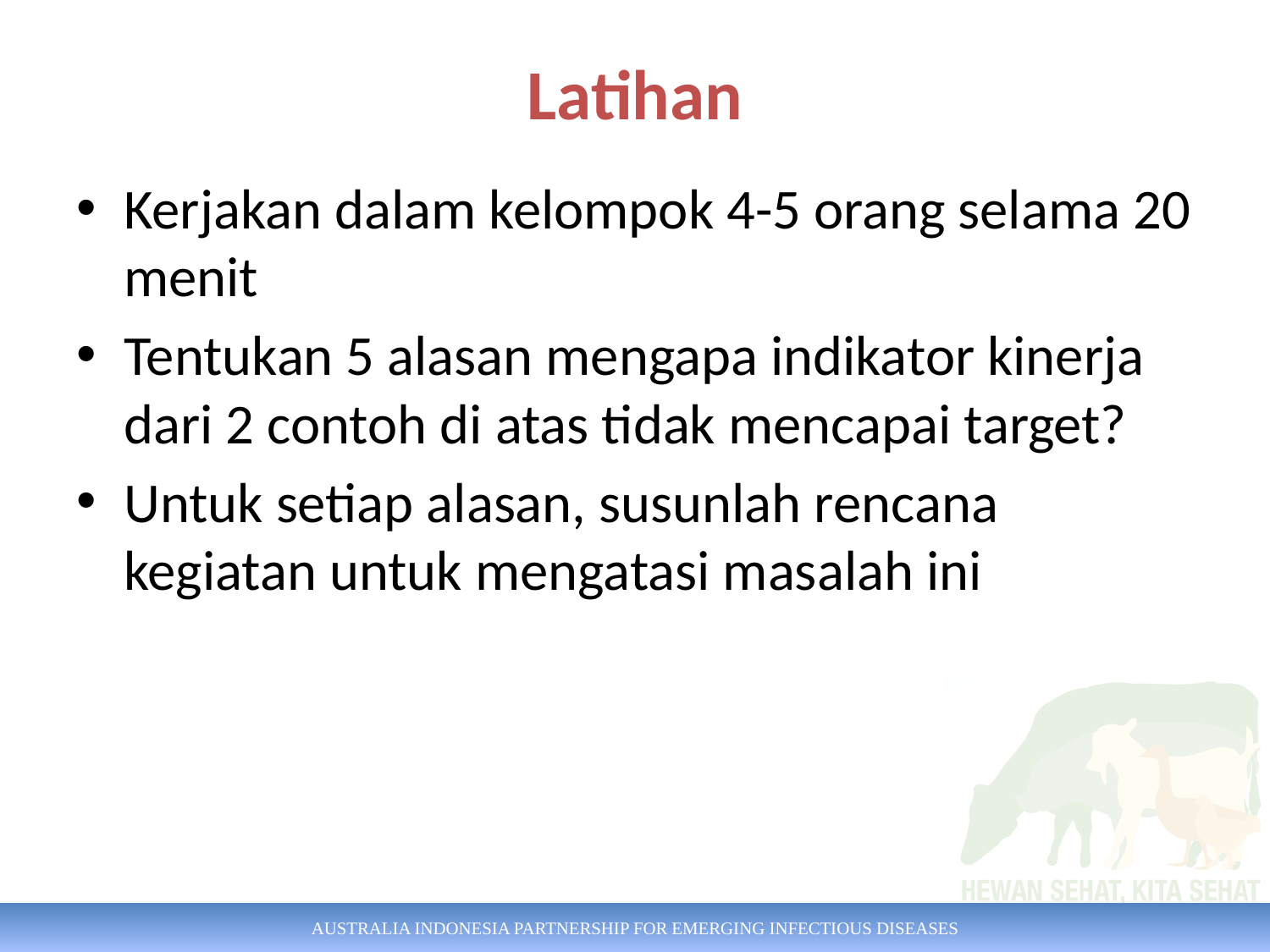

# Latihan
Kerjakan dalam kelompok 4-5 orang selama 20 menit
Tentukan 5 alasan mengapa indikator kinerja dari 2 contoh di atas tidak mencapai target?
Untuk setiap alasan, susunlah rencana kegiatan untuk mengatasi masalah ini